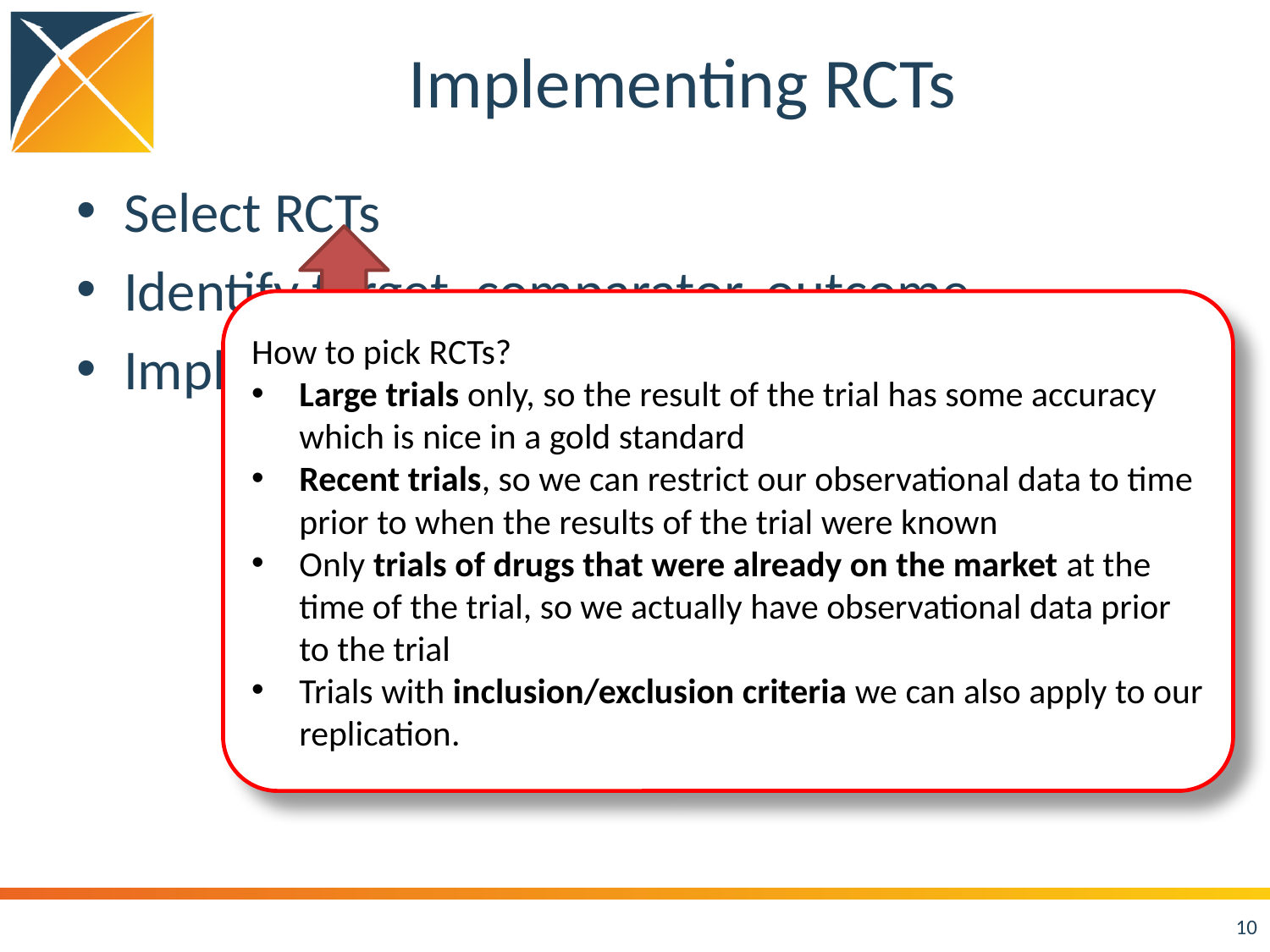

# Implementing RCTs
Select RCTs
Identify target, comparator, outcome
Implement inclusion criteria against CDM

How to pick RCTs?
Large trials only, so the result of the trial has some accuracy which is nice in a gold standard
Recent trials, so we can restrict our observational data to time prior to when the results of the trial were known
Only trials of drugs that were already on the market at the time of the trial, so we actually have observational data prior to the trial
Trials with inclusion/exclusion criteria we can also apply to our replication.
10